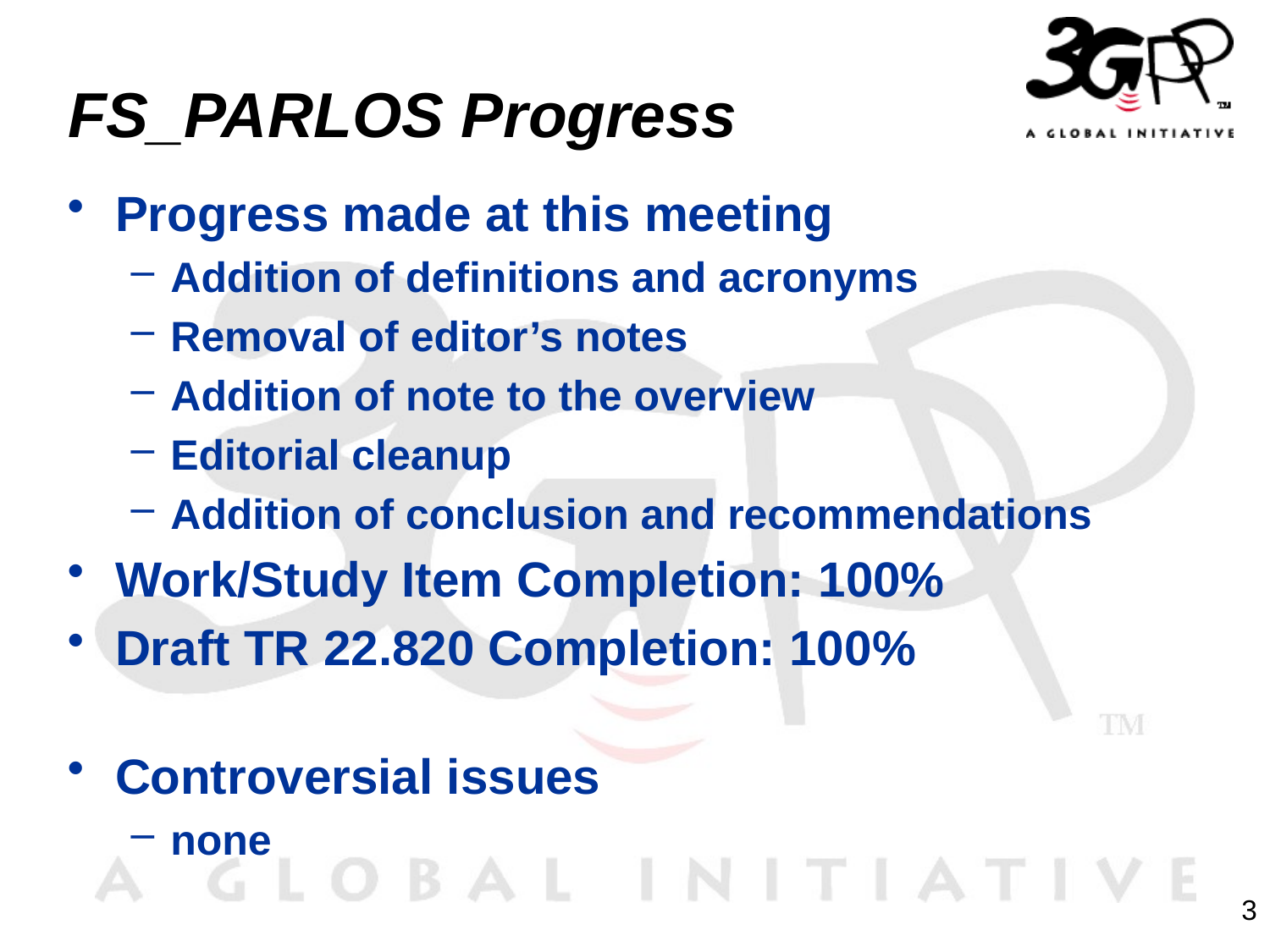

# FS_PARLOS Progress
Progress made at this meeting
Addition of definitions and acronyms
Removal of editor’s notes
Addition of note to the overview
Editorial cleanup
Addition of conclusion and recommendations
Work/Study Item Completion: 100%
Draft TR 22.820 Completion: 100%

Controversial issues
none
3